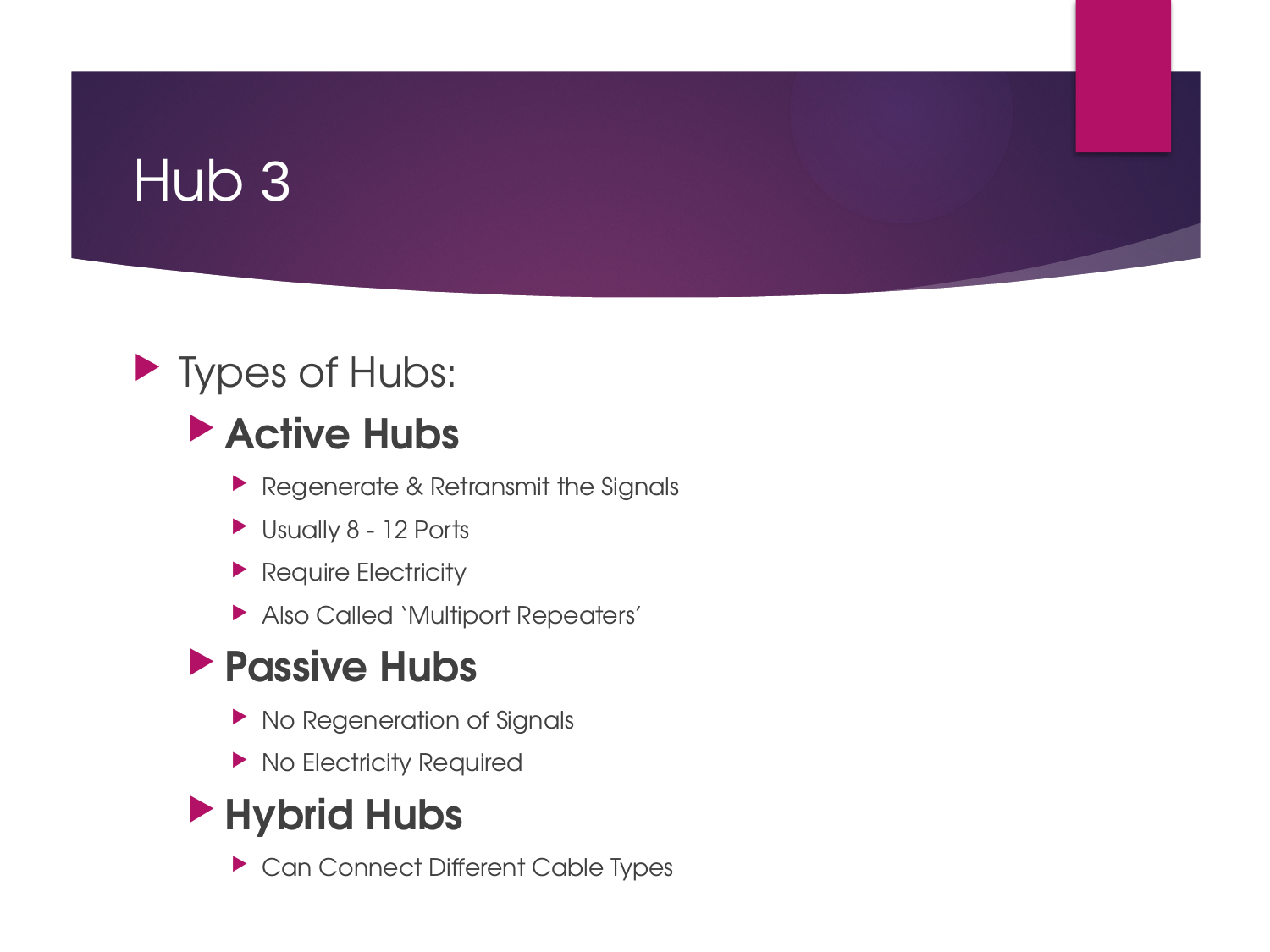

# 3 Hub
Types of Hubs:
Active Hubs
Regenerate & Retransmit the Signals
Usually 8 - 12 Ports
Require Electricity
Also Called ‘Multiport Repeaters’
Passive Hubs
No Regeneration of Signals
No Electricity Required
Hybrid Hubs
Can Connect Different Cable Types